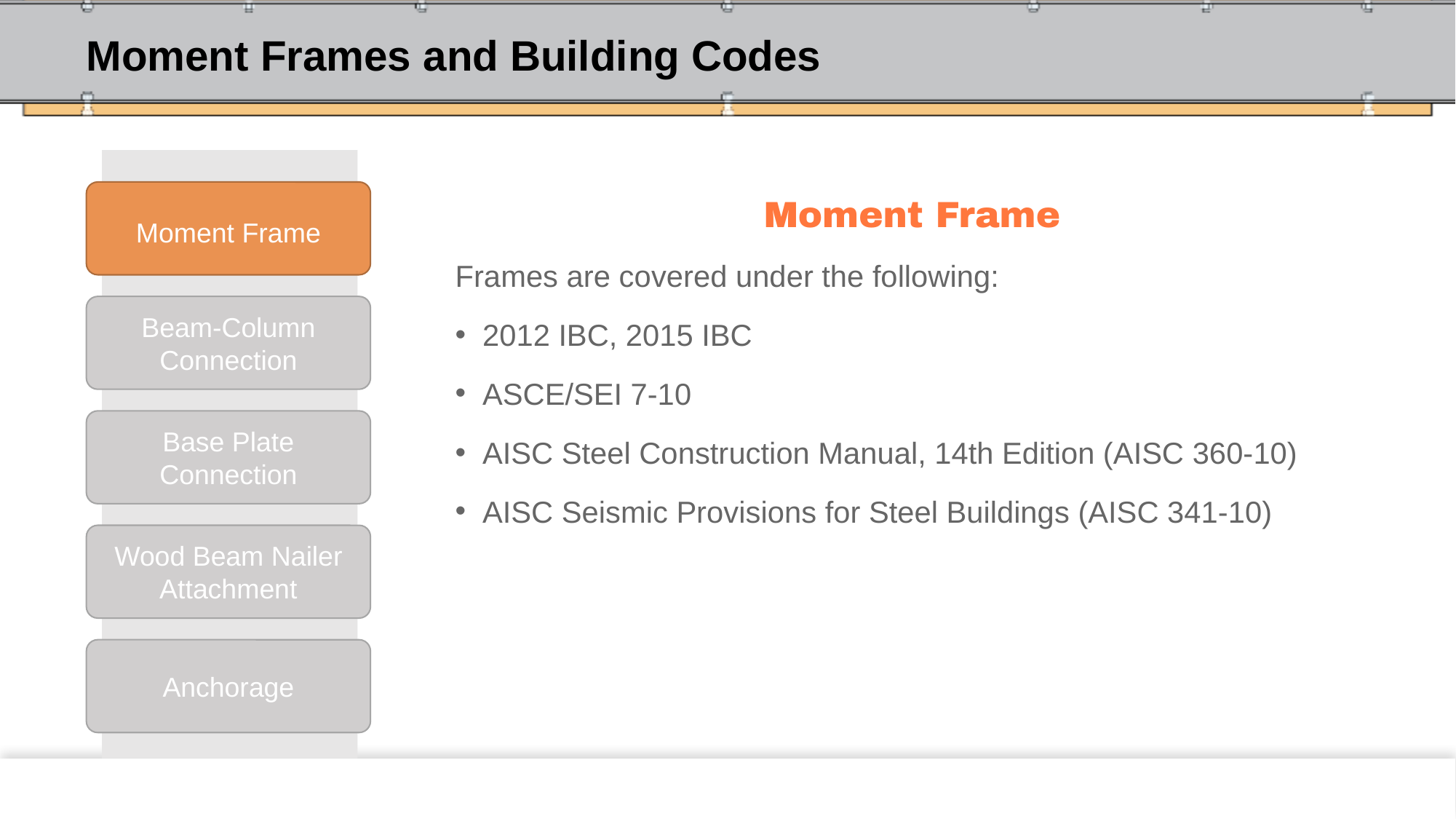

# Moment Frames and Building Codes

Moment Frame
Moment Frame
Frames are covered under the following:
2012 IBC, 2015 IBC
ASCE/SEI 7-10
AISC Steel Construction Manual, 14th Edition (AISC 360-10)
AISC Seismic Provisions for Steel Buildings (AISC 341-10)
Beam-Column Connection
Base Plate Connection
Wood Beam Nailer Attachment
Anchorage